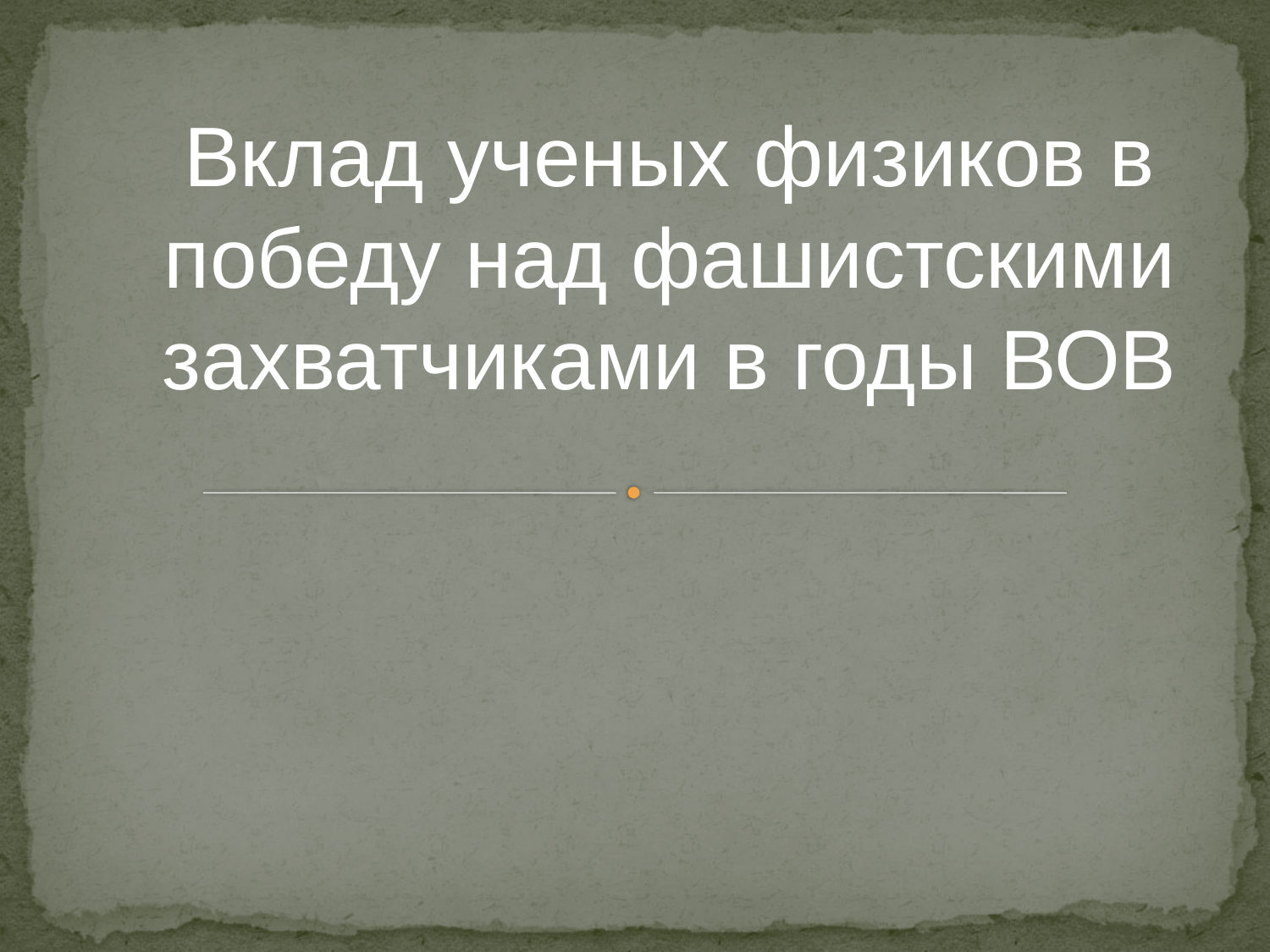

Вклад ученых физиков в победу над фашистскими захватчиками в годы ВОВ